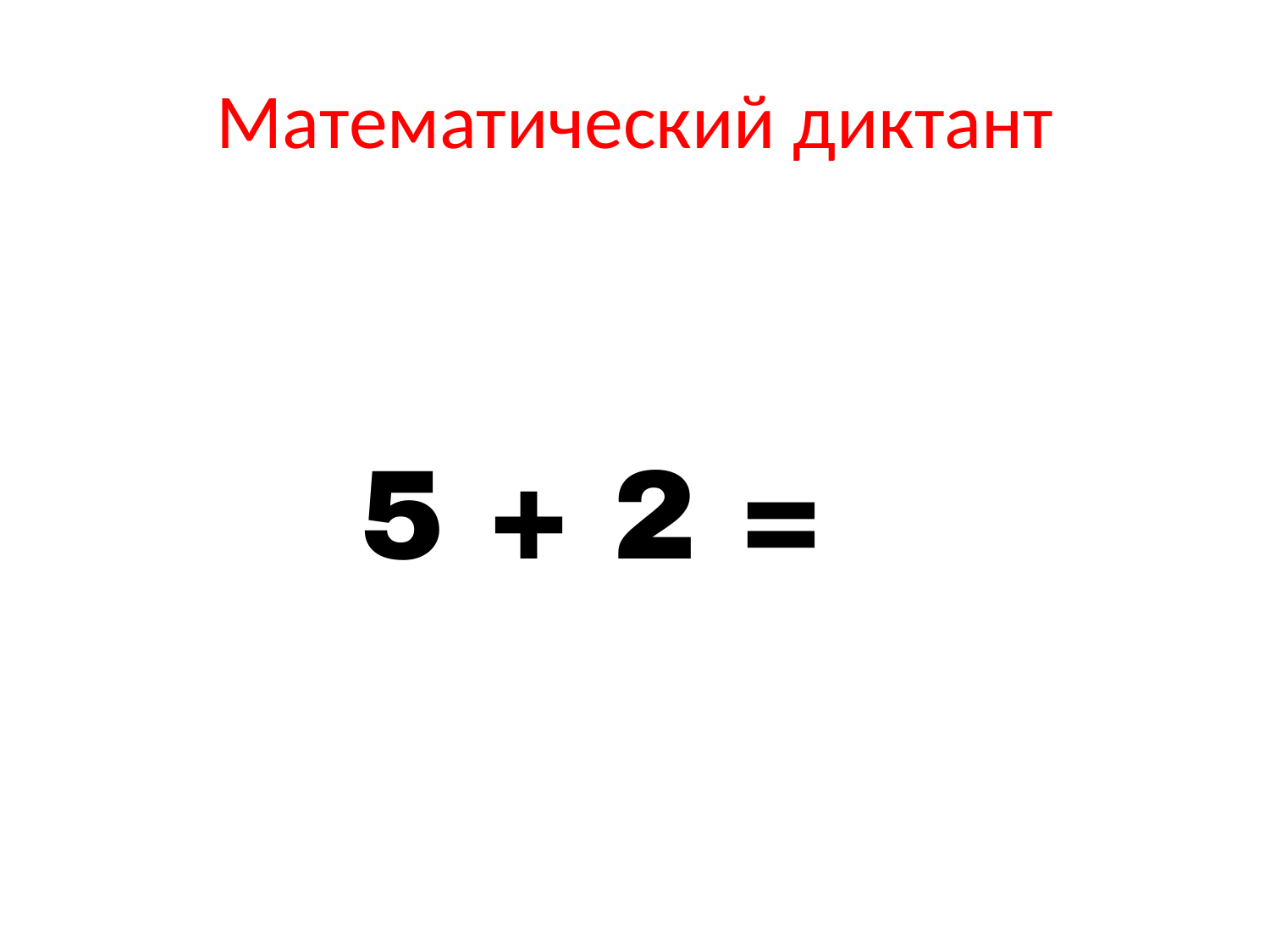

# Математический диктант
5 + 2 =